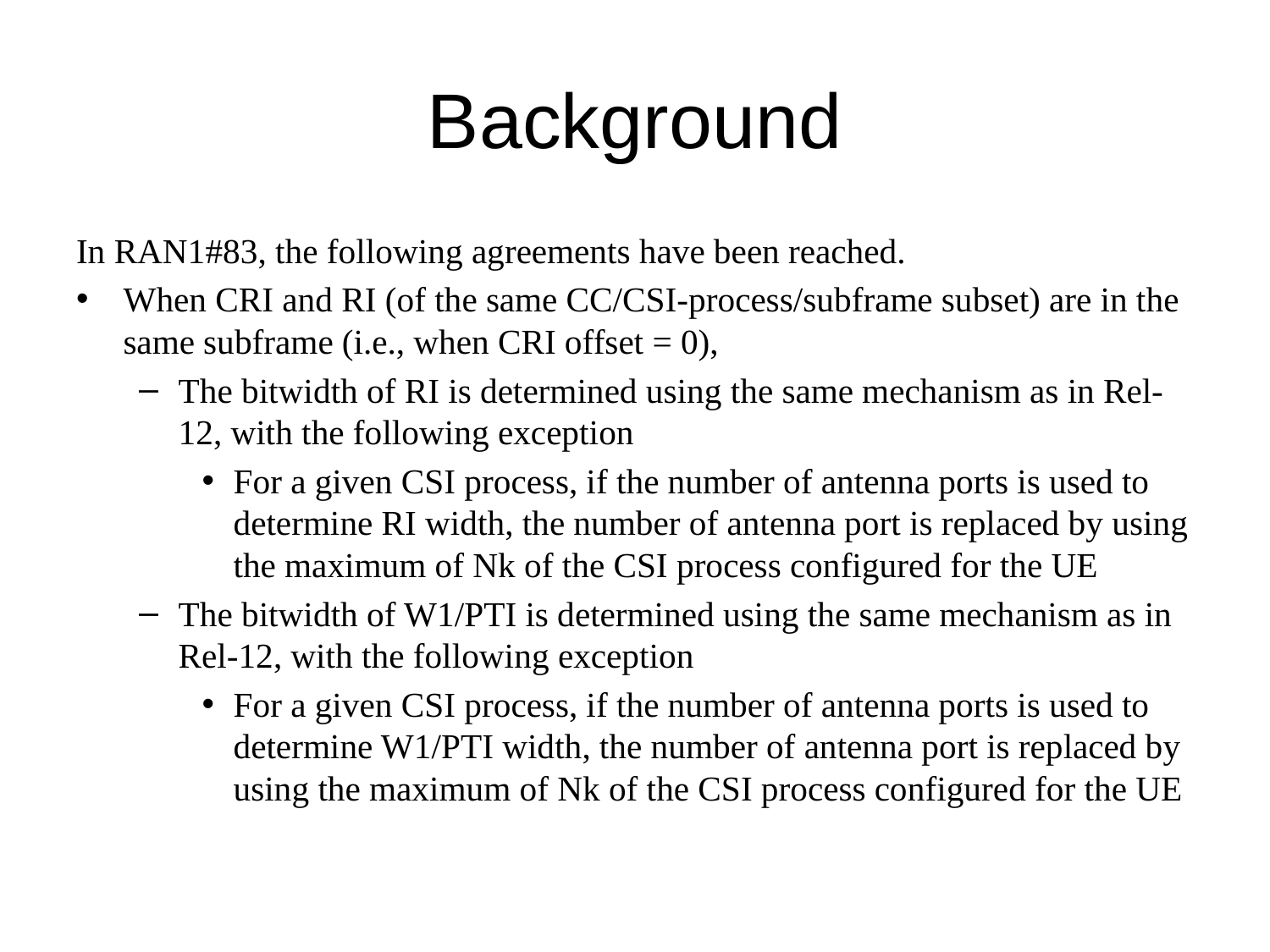

# Background
In RAN1#83, the following agreements have been reached.
When CRI and RI (of the same CC/CSI-process/subframe subset) are in the same subframe (i.e., when CRI offset = 0),
The bitwidth of RI is determined using the same mechanism as in Rel-12, with the following exception
For a given CSI process, if the number of antenna ports is used to determine RI width, the number of antenna port is replaced by using the maximum of Nk of the CSI process configured for the UE
The bitwidth of W1/PTI is determined using the same mechanism as in Rel-12, with the following exception
For a given CSI process, if the number of antenna ports is used to determine W1/PTI width, the number of antenna port is replaced by using the maximum of Nk of the CSI process configured for the UE